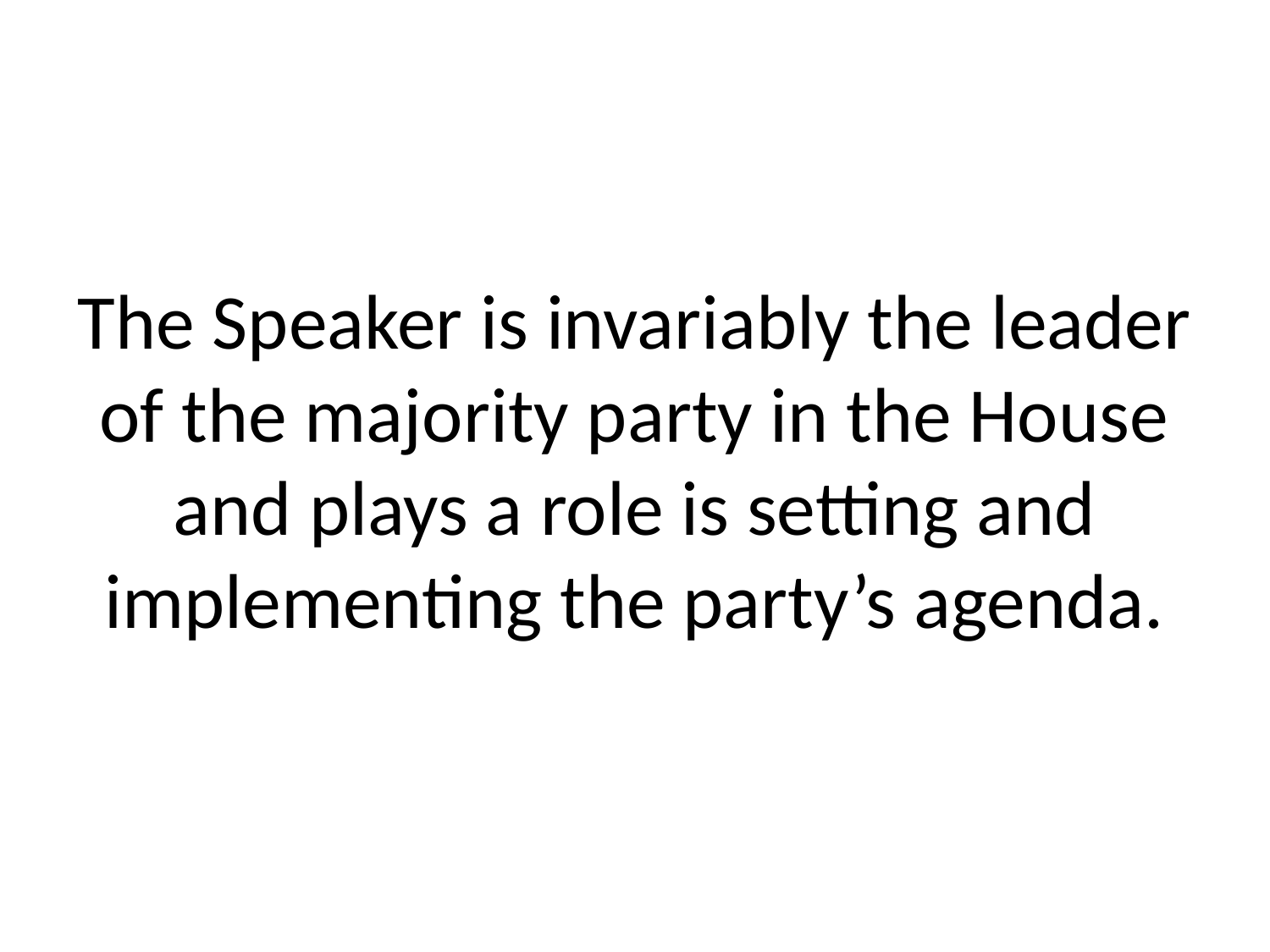

# The Speaker is invariably the leader of the majority party in the House and plays a role is setting and implementing the party’s agenda.